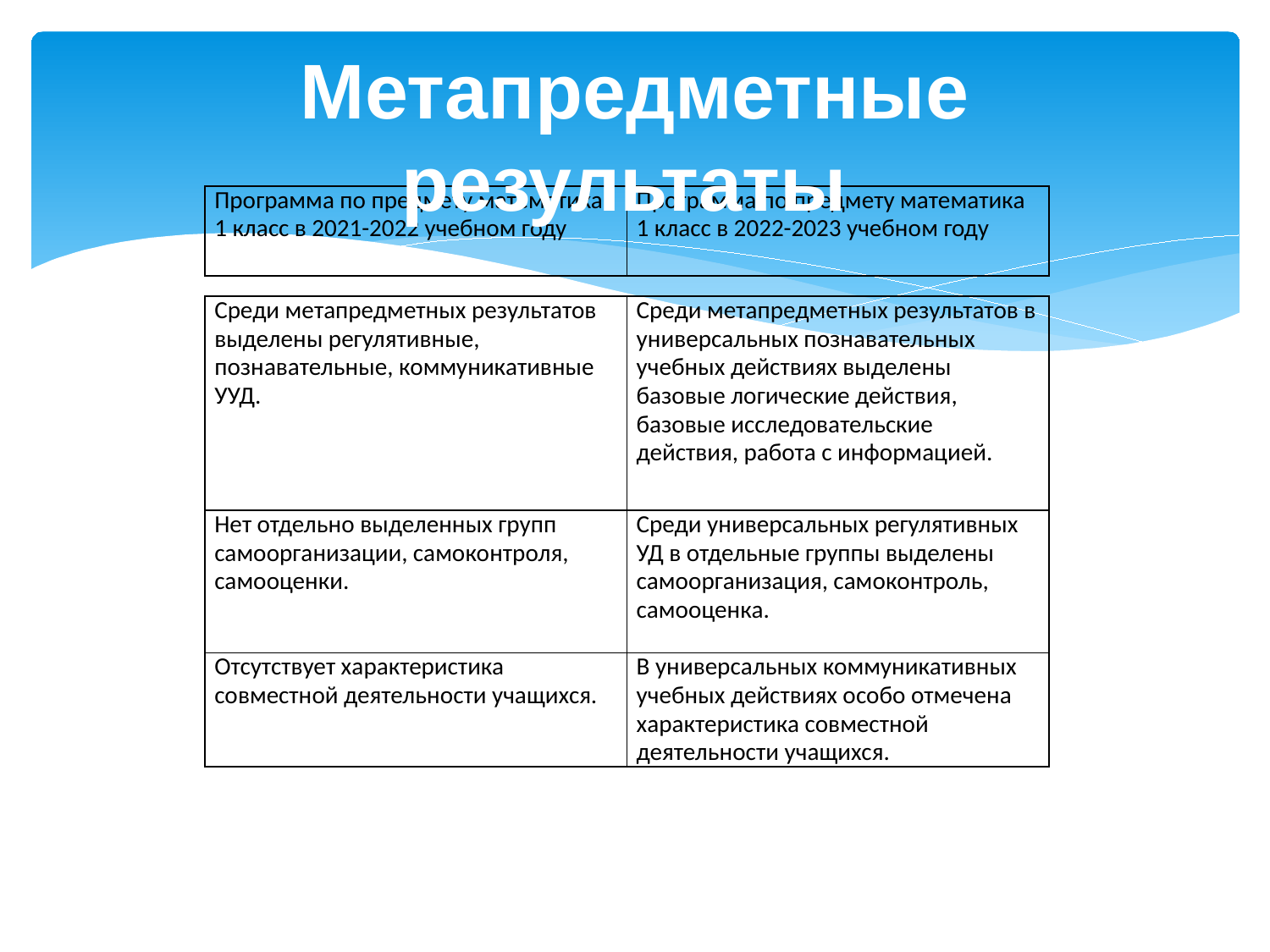

# Метапредметные результаты
| Программа по предмету математика 1 класс в 2021-2022 учебном году | Программа по предмету математика 1 класс в 2022-2023 учебном году |
| --- | --- |
| Среди метапредметных результатов выделены регулятивные, познавательные, коммуникативные УУД. | Среди метапредметных результатов в универсальных познавательных учебных действиях выделены базовые логические действия, базовые исследовательские действия, работа с информацией. |
| --- | --- |
| Нет отдельно выделенных групп самоорганизации, самоконтроля, самооценки. | Среди универсальных регулятивных УД в отдельные группы выделены самоорганизация, самоконтроль, самооценка. |
| Отсутствует характеристика совместной деятельности учащихся. | В универсальных коммуникативных учебных действиях особо отмечена характеристика совместной деятельности учащихся. |